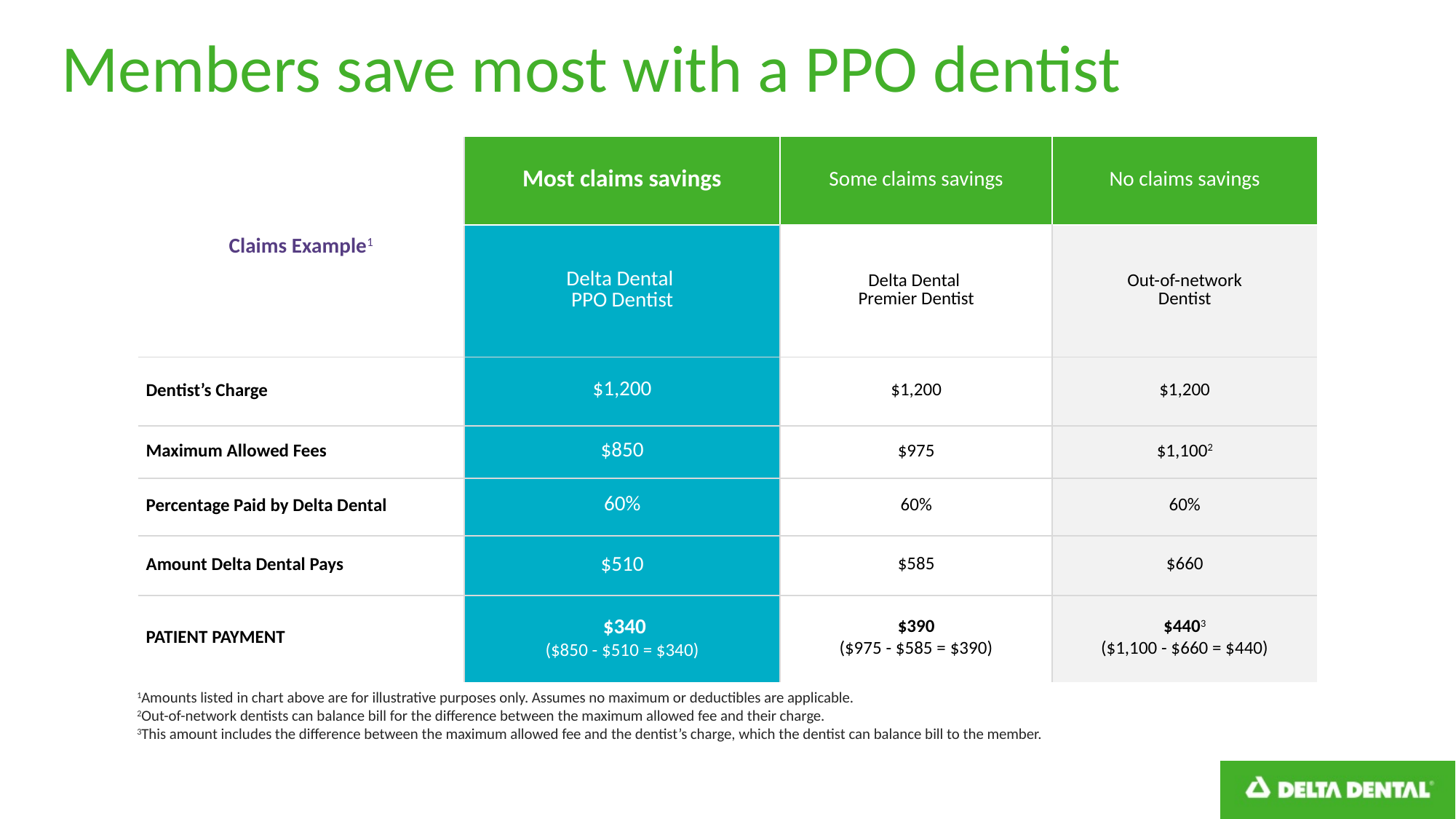

Members save most with a PPO dentist
| Claims Example1 | Most claims savings | Some claims savings | No claims savings |
| --- | --- | --- | --- |
|  | Delta Dental PPO Dentist | Delta Dental Premier Dentist | Out-of-network Dentist |
| Dentist’s Charge | $1,200 | $1,200 | $1,200 |
| Maximum Allowed Fees | $850 | $975 | $1,1002 |
| Percentage Paid by Delta Dental | 60% | 60% | 60% |
| Amount Delta Dental Pays | $510 | $585 | $660 |
| PATIENT PAYMENT | $340 ($850 - $510 = $340) | $390 ($975 - $585 = $390) | $4403 ($1,100 - $660 = $440) |
1Amounts listed in chart above are for illustrative purposes only. Assumes no maximum or deductibles are applicable.
2Out-of-network dentists can balance bill for the difference between the maximum allowed fee and their charge.
3This amount includes the difference between the maximum allowed fee and the dentist’s charge, which the dentist can balance bill to the member.